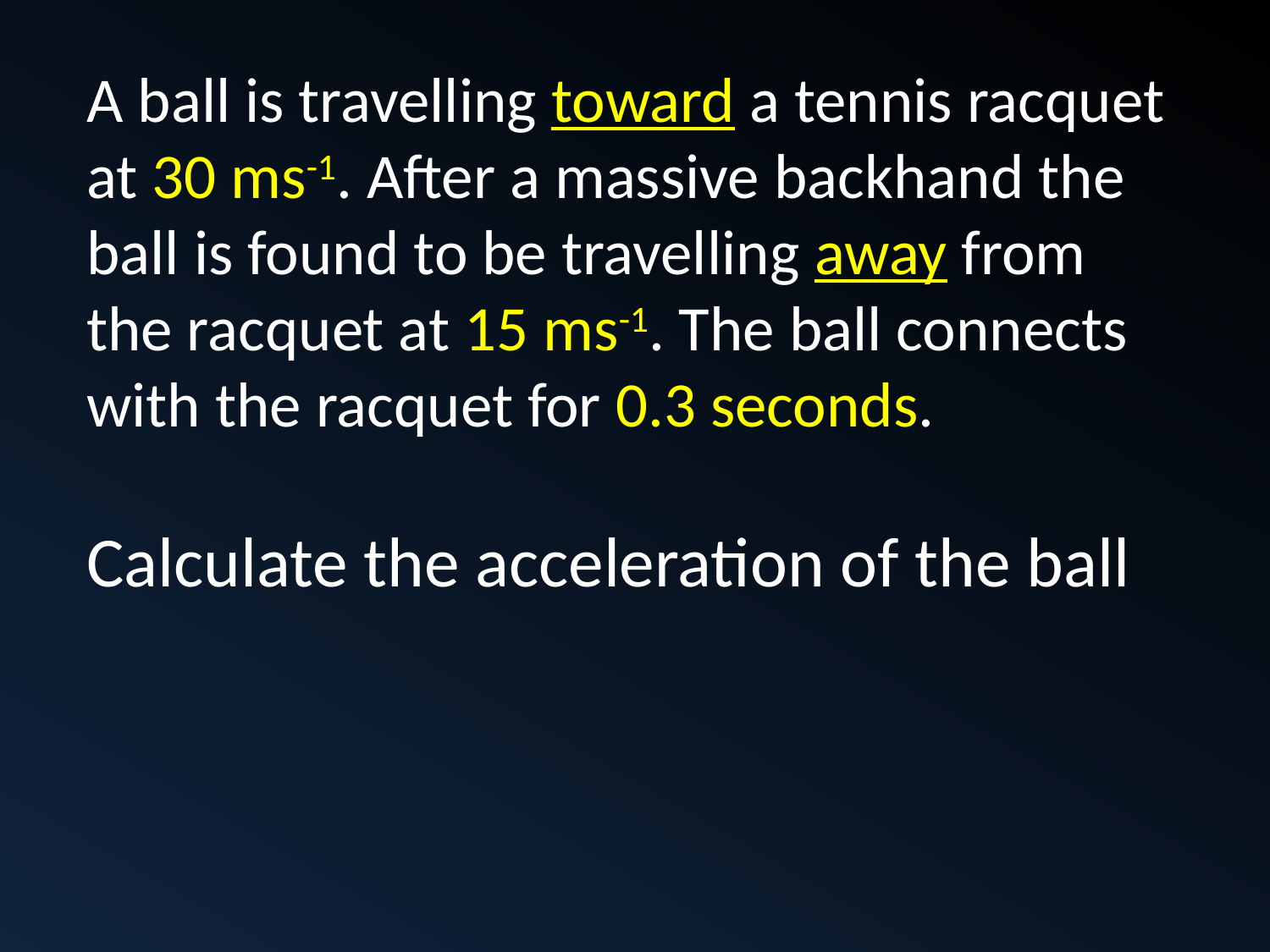

A ball is travelling toward a tennis racquet at 30 ms-1. After a massive backhand the ball is found to be travelling away from the racquet at 15 ms-1. The ball connects with the racquet for 0.3 seconds.

Calculate the acceleration of the ball